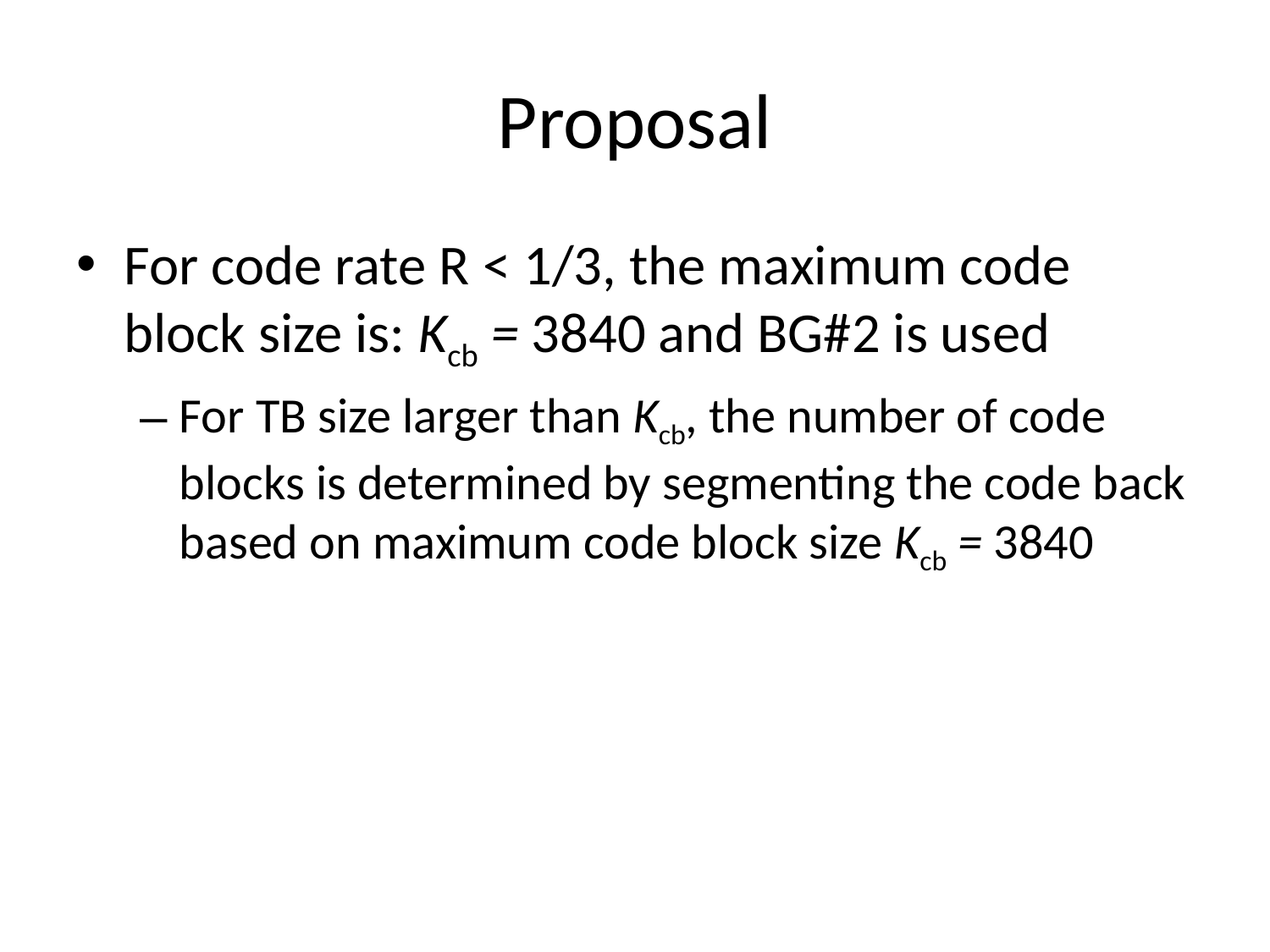

# Proposal
For code rate R < 1/3, the maximum code block size is: Kcb = 3840 and BG#2 is used
For TB size larger than Kcb, the number of code blocks is determined by segmenting the code back based on maximum code block size Kcb = 3840